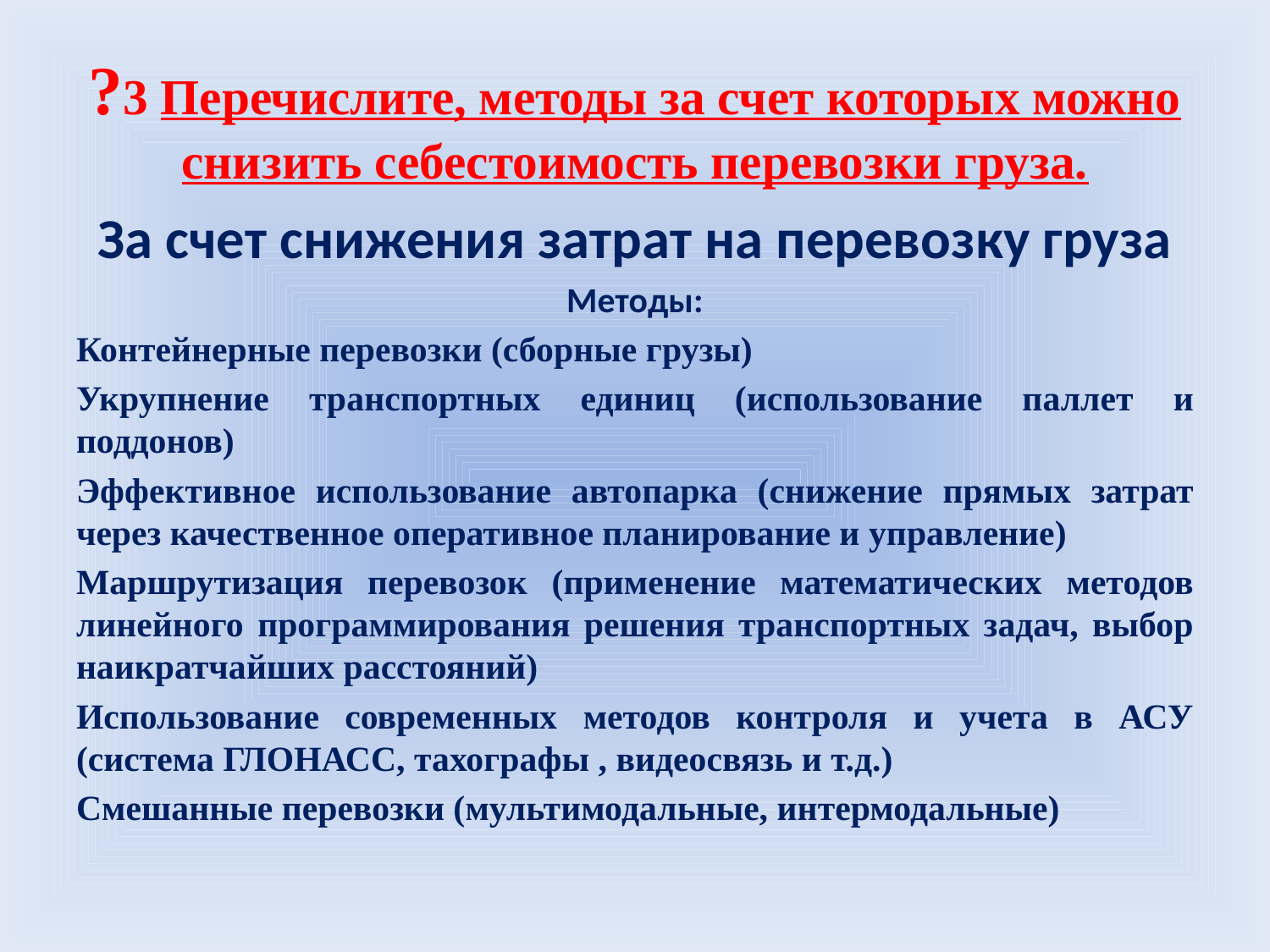

# ?3 Перечислите, методы за счет которых можно снизить себестоимость перевозки груза.
За счет снижения затрат на перевозку груза
Методы:
Контейнерные перевозки (сборные грузы)
Укрупнение транспортных единиц (использование паллет и поддонов)
Эффективное использование автопарка (снижение прямых затрат через качественное оперативное планирование и управление)
Маршрутизация перевозок (применение математических методов линейного программирования решения транспортных задач, выбор наикратчайших расстояний)
Использование современных методов контроля и учета в АСУ (система ГЛОНАСС, тахографы , видеосвязь и т.д.)
Смешанные перевозки (мультимодальные, интермодальные)